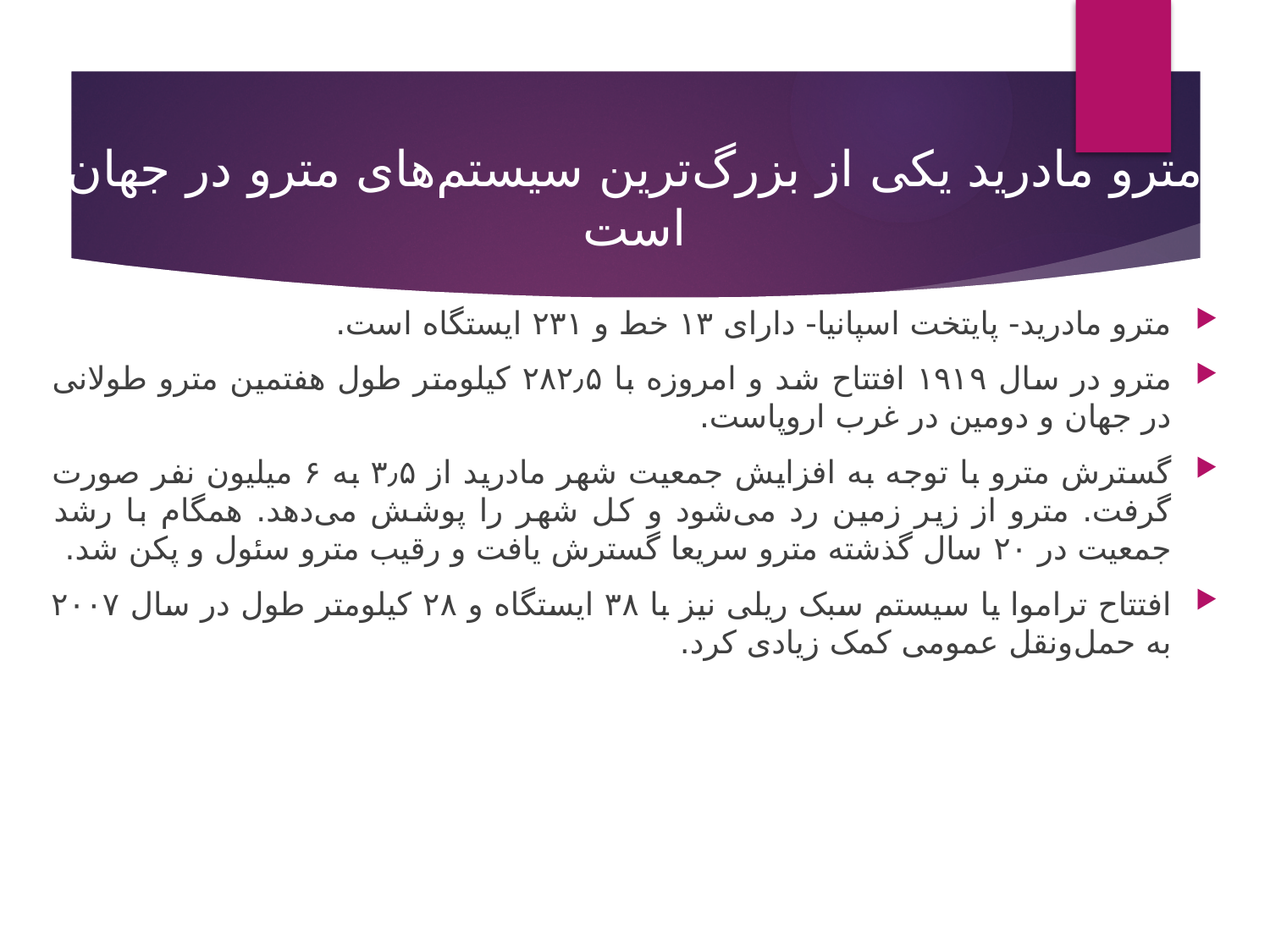

# مترو مادرید یکی از بزرگ‌ترین سیستم‌های مترو در جهان است
مترو مادرید- پایتخت اسپانیا- دارای ۱۳ خط و ۲۳۱ ایستگاه است.
مترو در سال ۱۹۱۹ افتتاح شد و امروزه با ۲۸۲٫۵ کیلومتر طول هفتمین مترو طولانی در جهان و دومین در غرب اروپاست.
گسترش مترو با توجه به افزایش جمعیت شهر مادرید از ۳٫۵ به ۶ میلیون نفر صورت گرفت. مترو از زیر زمین رد می‌شود و کل شهر را پوشش می‌دهد. همگام با رشد جمعیت در ۲۰ سال گذشته مترو سریعا گسترش یافت و رقیب مترو سئول و پکن شد.
افتتاح تراموا یا سیستم سبک ریلی نیز با ۳۸ ایستگاه و ۲۸ کیلومتر طول در سال ۲۰۰۷ به حمل‌ونقل عمومی کمک زیادی کرد.